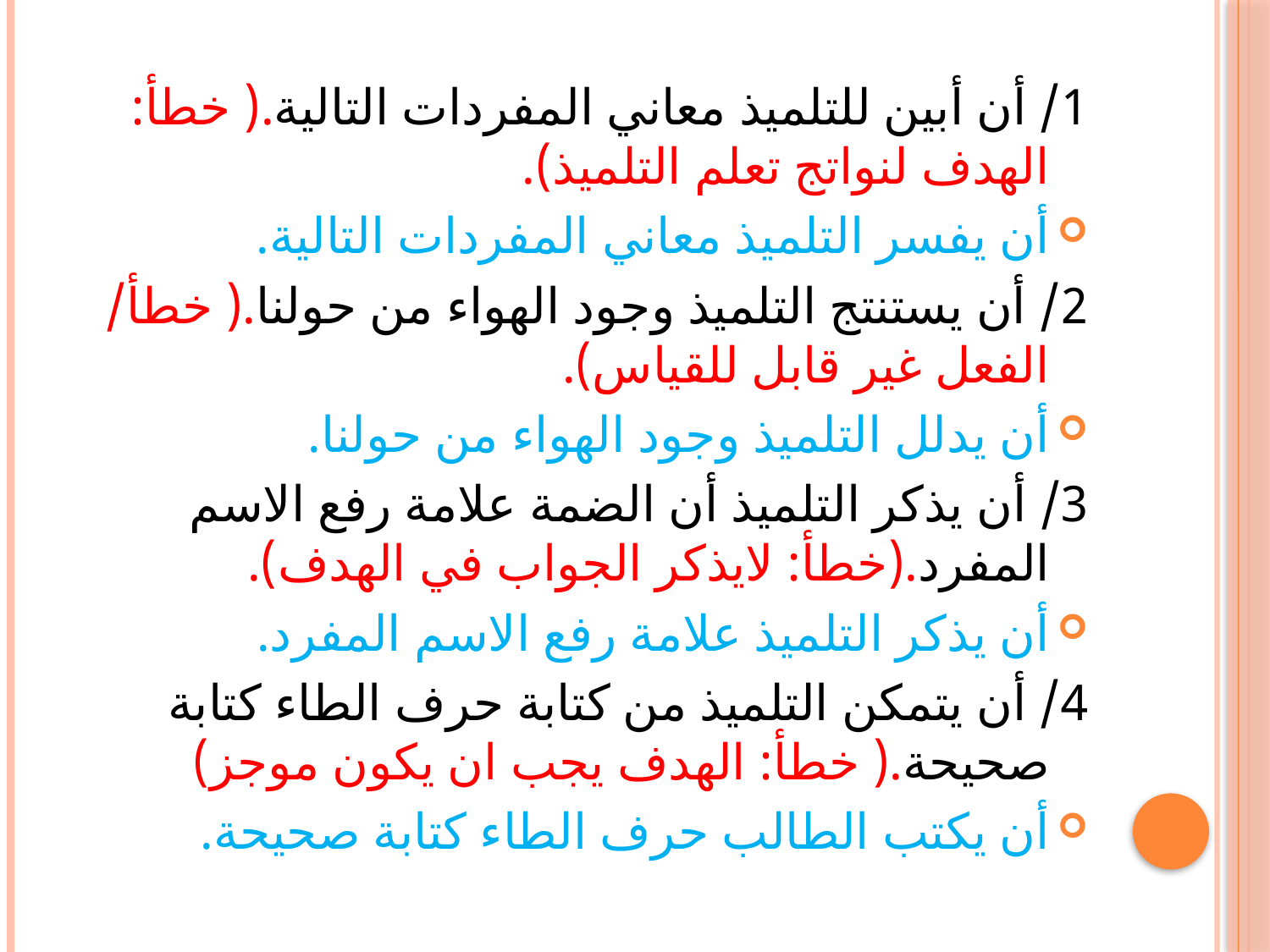

1/ أن أبين للتلميذ معاني المفردات التالية.( خطأ: الهدف لنواتج تعلم التلميذ).
أن يفسر التلميذ معاني المفردات التالية.
2/ أن يستنتج التلميذ وجود الهواء من حولنا.( خطأ/ الفعل غير قابل للقياس).
أن يدلل التلميذ وجود الهواء من حولنا.
3/ أن يذكر التلميذ أن الضمة علامة رفع الاسم المفرد.(خطأ: لايذكر الجواب في الهدف).
أن يذكر التلميذ علامة رفع الاسم المفرد.
4/ أن يتمكن التلميذ من كتابة حرف الطاء كتابة صحيحة.( خطأ: الهدف يجب ان يكون موجز)
أن يكتب الطالب حرف الطاء كتابة صحيحة.